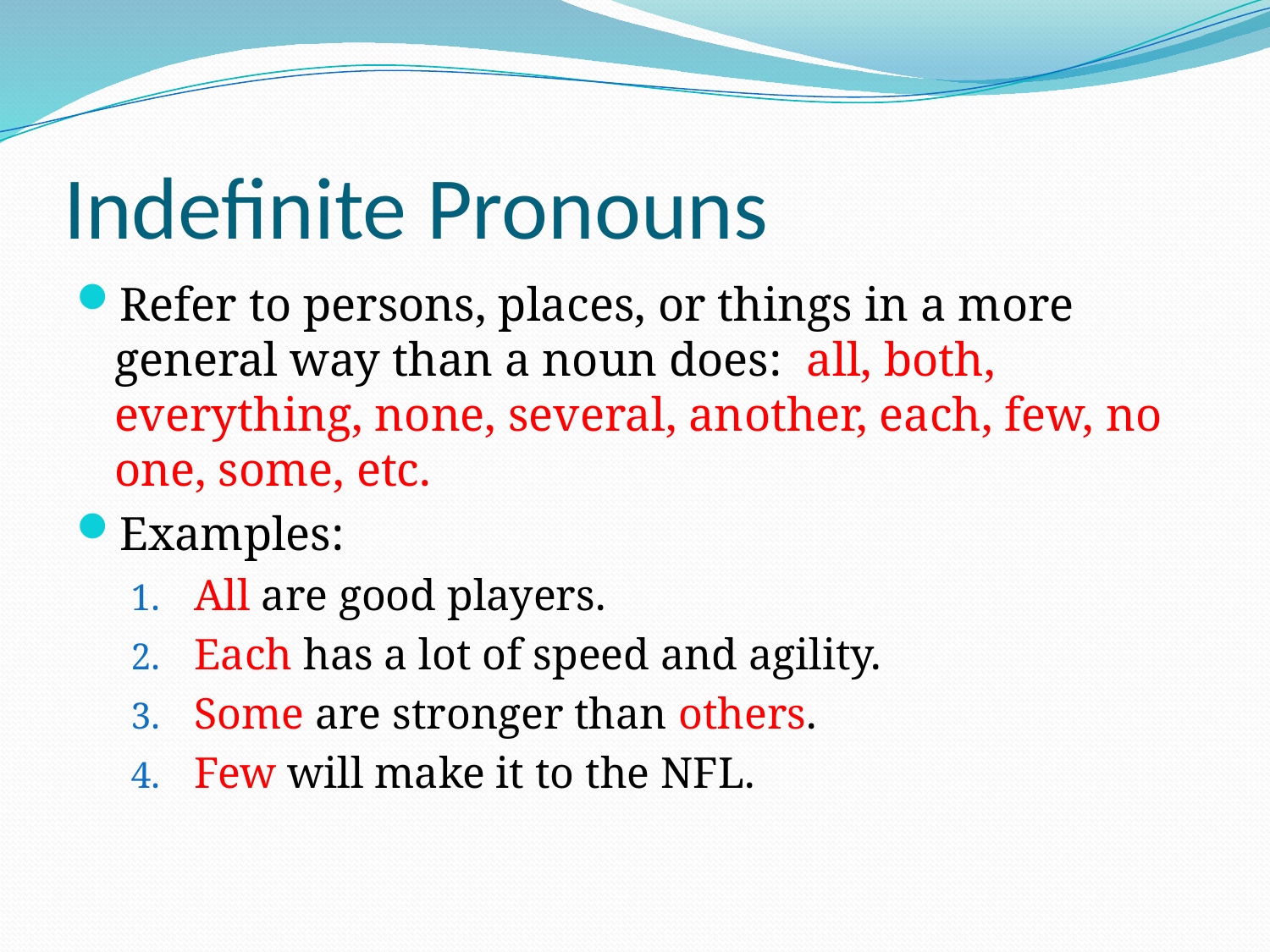

# Indefinite Pronouns
Refer to persons, places, or things in a more general way than a noun does:  all, both, everything, none, several, another, each, few, no one, some, etc.
Examples:
All are good players.
Each has a lot of speed and agility.
Some are stronger than others.
Few will make it to the NFL.